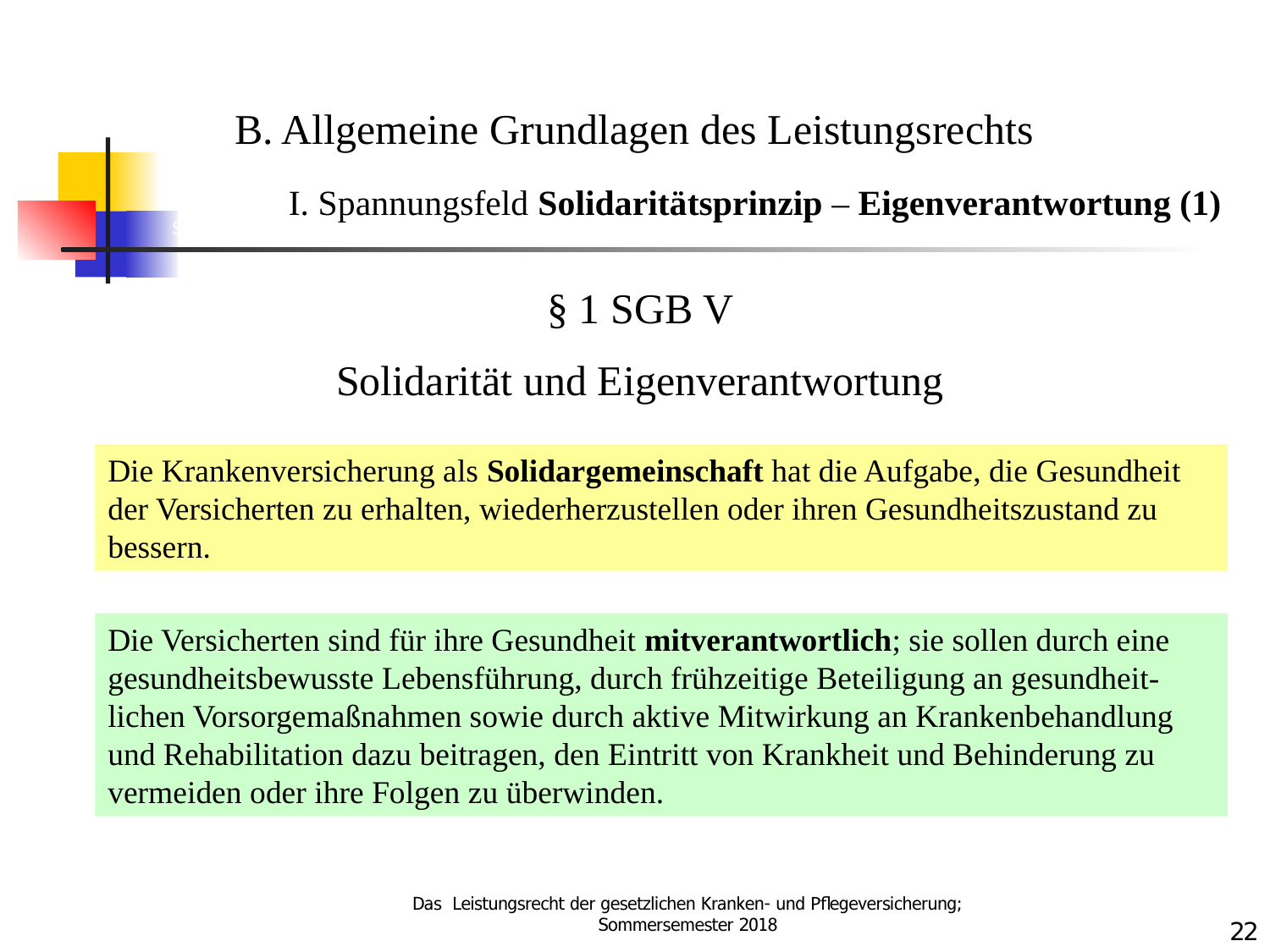

Spannungsfeld 1
B. Allgemeine Grundlagen des Leistungsrechts
	I. Spannungsfeld Solidaritätsprinzip – Eigenverantwortung (1)
§ 1 SGB V
Solidarität und Eigenverantwortung
Die Krankenversicherung als Solidargemeinschaft hat die Aufgabe, die Gesundheit der Versicherten zu erhalten, wiederherzustellen oder ihren Gesundheitszustand zu bessern.
Die Versicherten sind für ihre Gesundheit mitverantwortlich; sie sollen durch eine gesundheitsbewusste Lebensführung, durch frühzeitige Beteiligung an gesundheit-lichen Vorsorgemaßnahmen sowie durch aktive Mitwirkung an Krankenbehandlung und Rehabilitation dazu beitragen, den Eintritt von Krankheit und Behinderung zu vermeiden oder ihre Folgen zu überwinden.
Das  Leistungsrecht der gesetzlichen Kranken- und Pflegeversicherung; Sommersemester 2018
22